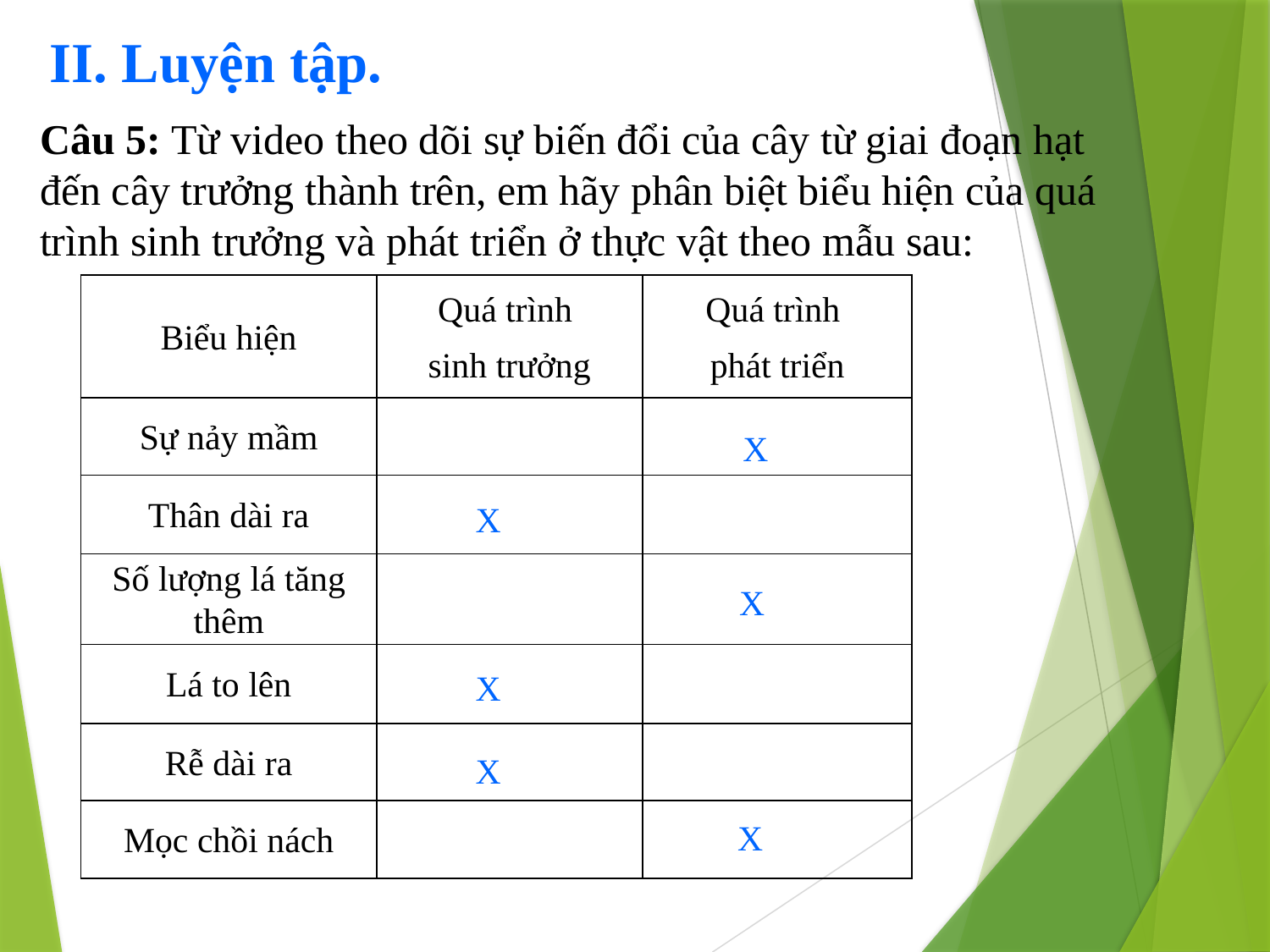

II. Luyện tập.
Câu 5: Từ video theo dõi sự biến đổi của cây từ giai đoạn hạt đến cây trưởng thành trên, em hãy phân biệt biểu hiện của quá trình sinh trưởng và phát triển ở thực vật theo mẫu sau:

| Biểu hiện | Quá trình sinh trưởng | Quá trình phát triển |
| --- | --- | --- |
| Sự nảy mầm |  |  |
| Thân dài ra |  |  |
| Số lượng lá tăng thêm |  |  |
| Lá to lên |  |  |
| Rễ dài ra |  |  |
| Mọc chồi nách |  |  |
X
X
X
X

X
X